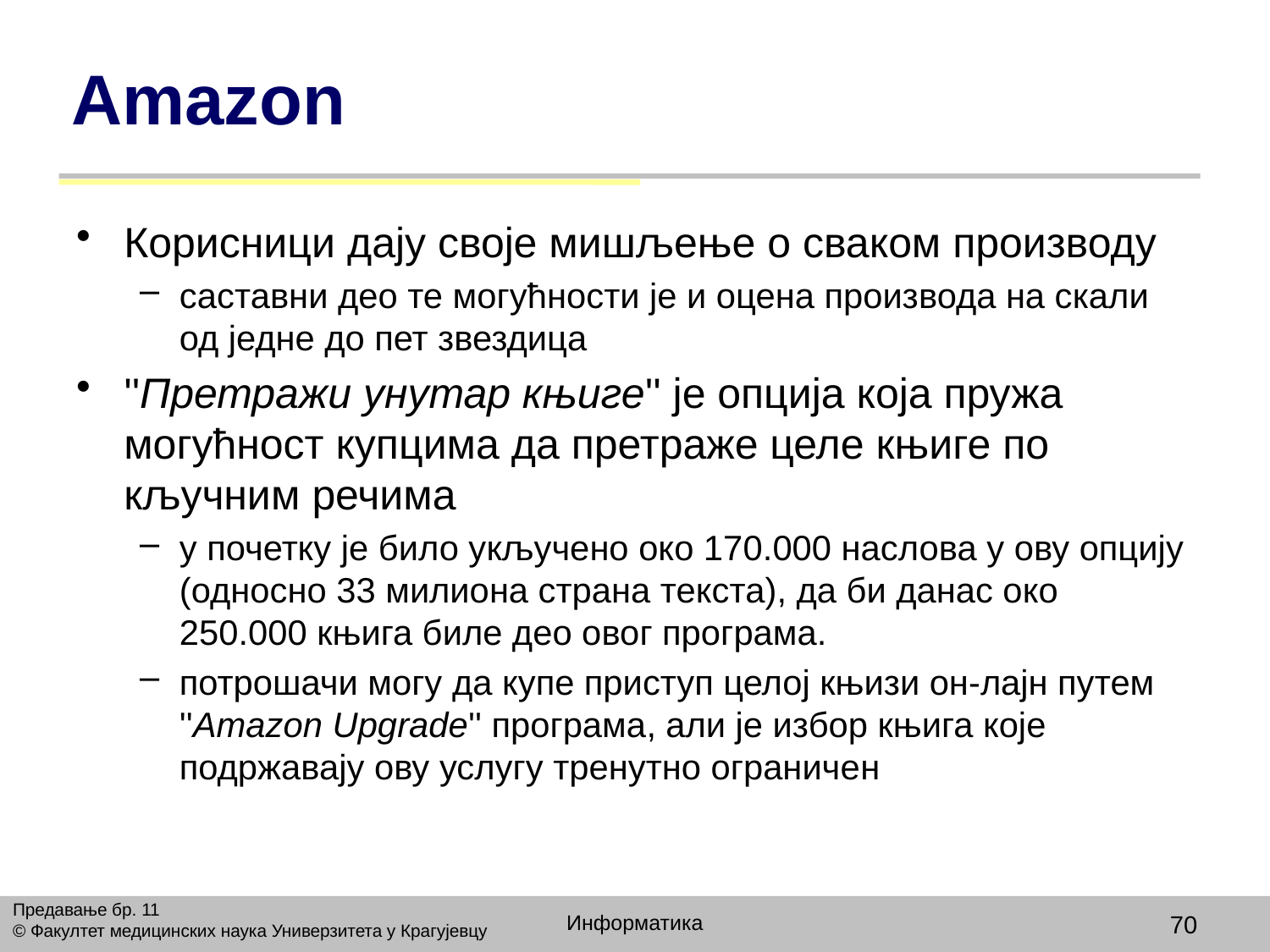

# Amazon
Корисници дају своје мишљење о сваком производу
саставни део те могућности је и оцена производа на скали од једне до пет звездица
''Претражи унутар књиге'' је опција која пружа могућност купцима да претраже целе књиге по кључним речима
у почетку је било укључено око 170.000 наслова у ову опцију (односно 33 милиона страна текста), да би данас око 250.000 књига биле део овог програма.
потрошачи могу да купе приступ целој књизи он-лајн путем ''Amazon Upgrade'' програма, али је избор књига које подржавају ову услугу тренутно ограничен
Предавање бр. 11
© Факултет медицинских наука Универзитета у Крагујевцу
Информатика
70